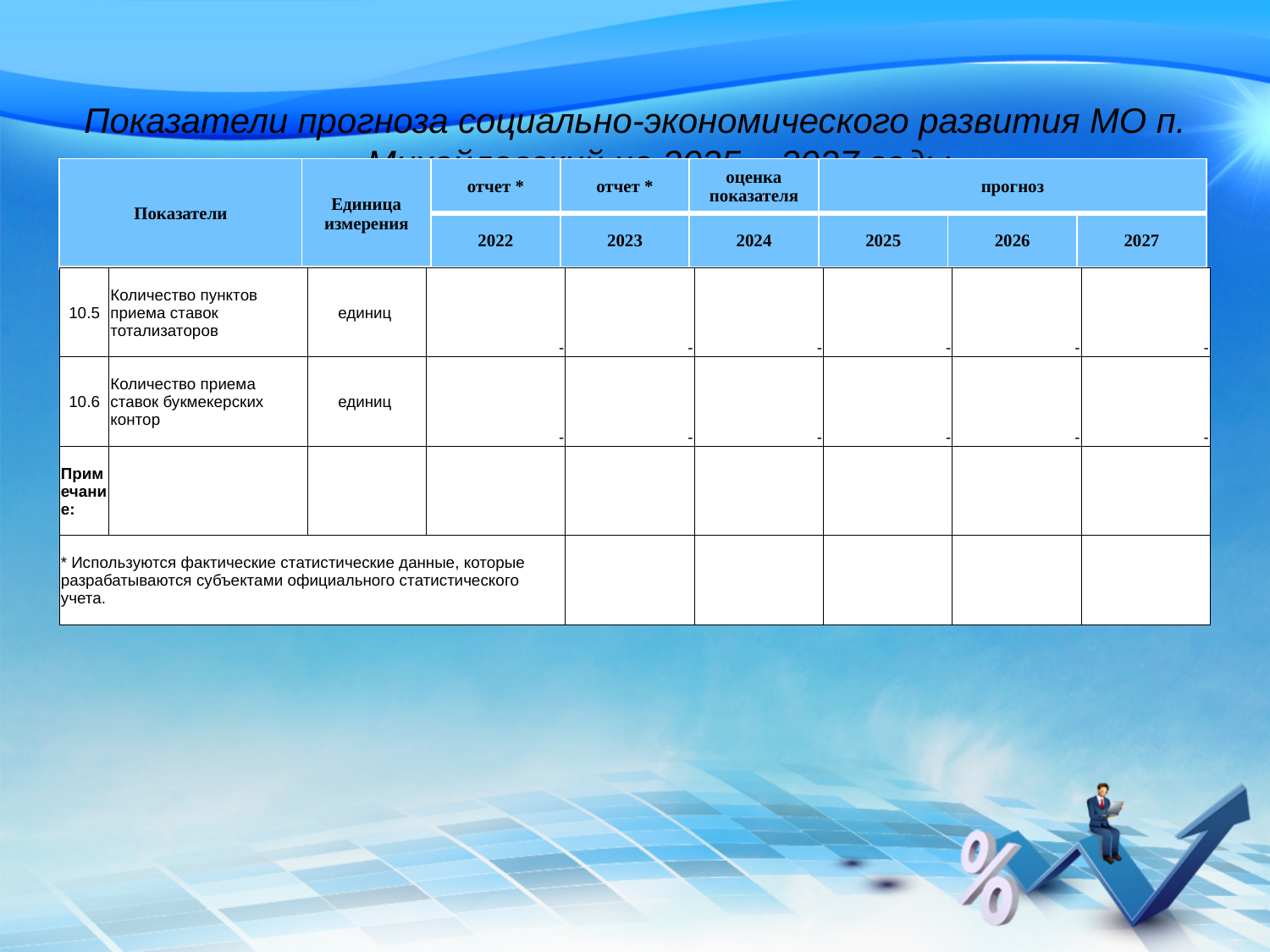

# Показатели прогноза социально-экономического развития МО п. Михайловский на 2025 – 2027 годы
| Показатели | Единица измерения | отчет \* | отчет \* | оценка показателя | прогноз |  |  |
| --- | --- | --- | --- | --- | --- | --- | --- |
|  |  | 2022 | 2023 | 2024 | 2025 | 2026 | 2027 |

| 10.5 | Количество пунктов приема ставок тотализаторов | единиц | - | - | - | - | - | - |
| --- | --- | --- | --- | --- | --- | --- | --- | --- |
| 10.6 | Количество приема ставок букмекерских контор | единиц | - | - | - | - | - | - |
| Примечание: |  |  |  |  |  |  |  |  |
| \* Используются фактические статистические данные, которые разрабатываются субъектами официального статистического учета. |  |  |  |  |  |  |  |  |